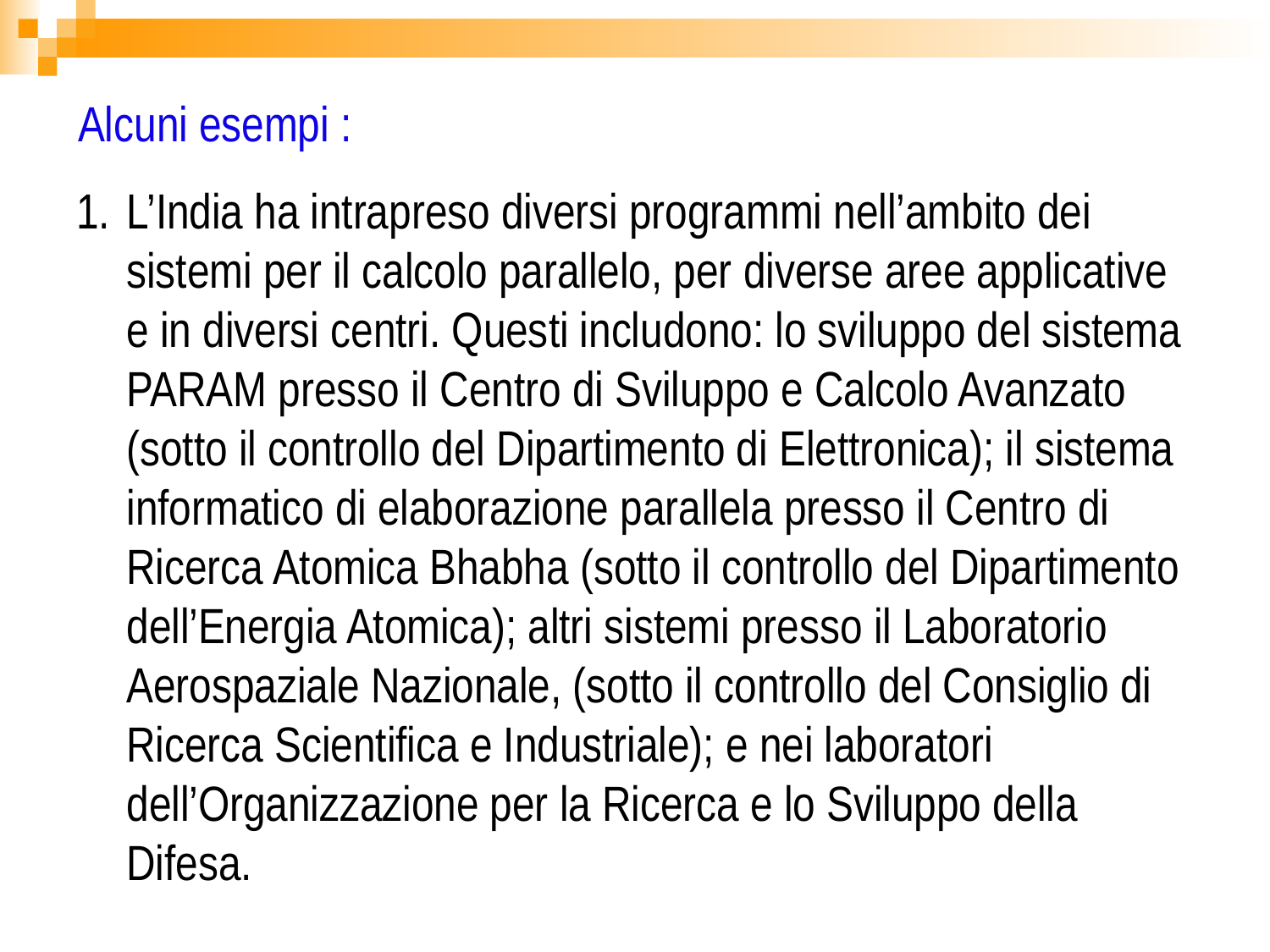

Alcuni esempi :
L’India ha intrapreso diversi programmi nell’ambito dei sistemi per il calcolo parallelo, per diverse aree applicative e in diversi centri. Questi includono: lo sviluppo del sistema PARAM presso il Centro di Sviluppo e Calcolo Avanzato (sotto il controllo del Dipartimento di Elettronica); il sistema informatico di elaborazione parallela presso il Centro di Ricerca Atomica Bhabha (sotto il controllo del Dipartimento dell’Energia Atomica); altri sistemi presso il Laboratorio Aerospaziale Nazionale, (sotto il controllo del Consiglio di Ricerca Scientifica e Industriale); e nei laboratori dell’Organizzazione per la Ricerca e lo Sviluppo della Difesa.